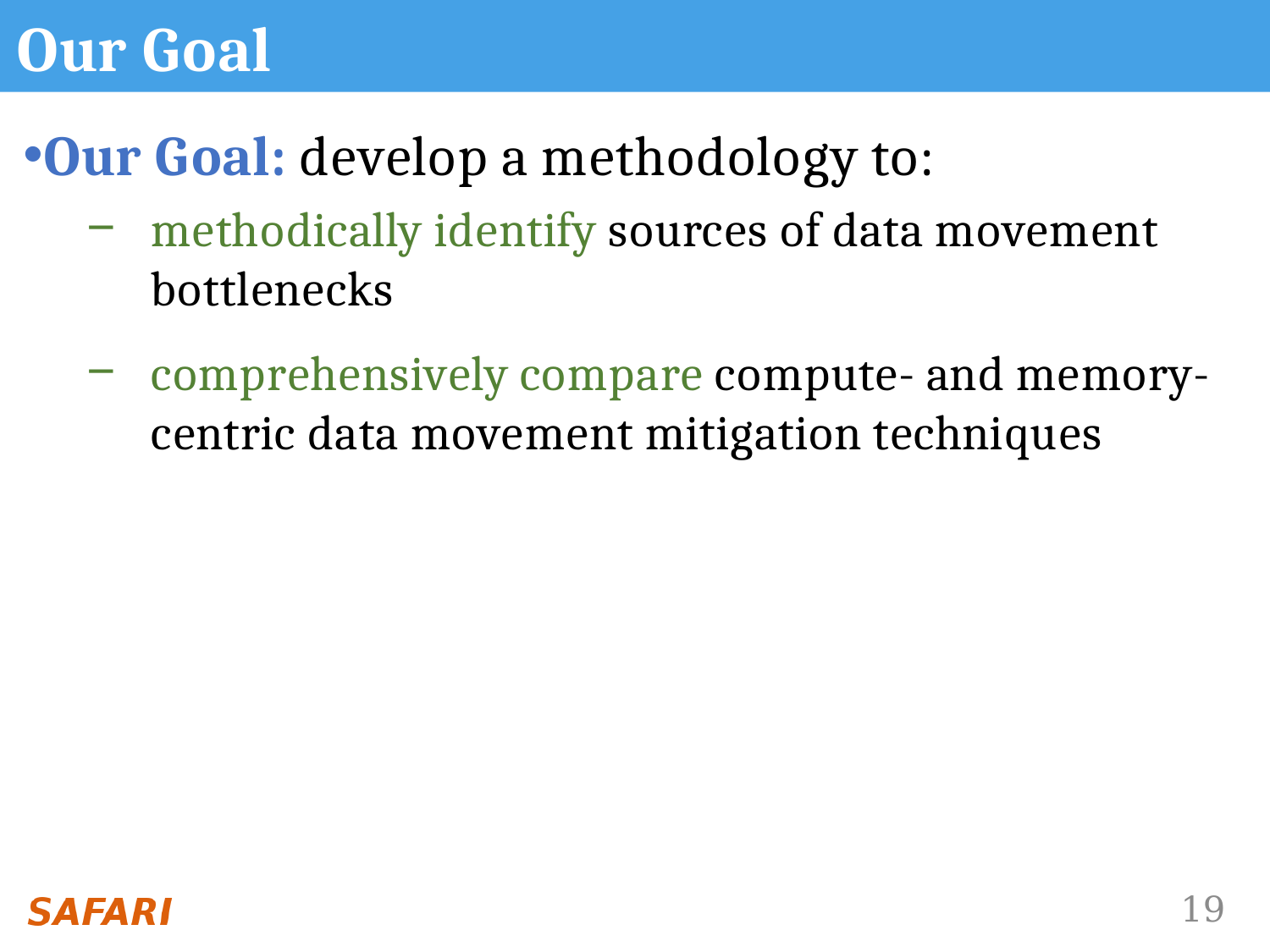

# Our Goal
Our Goal: develop a methodology to:

methodically identify sources of data movement bottlenecks
comprehensively compare compute- and memory-centric data movement mitigation techniques

19